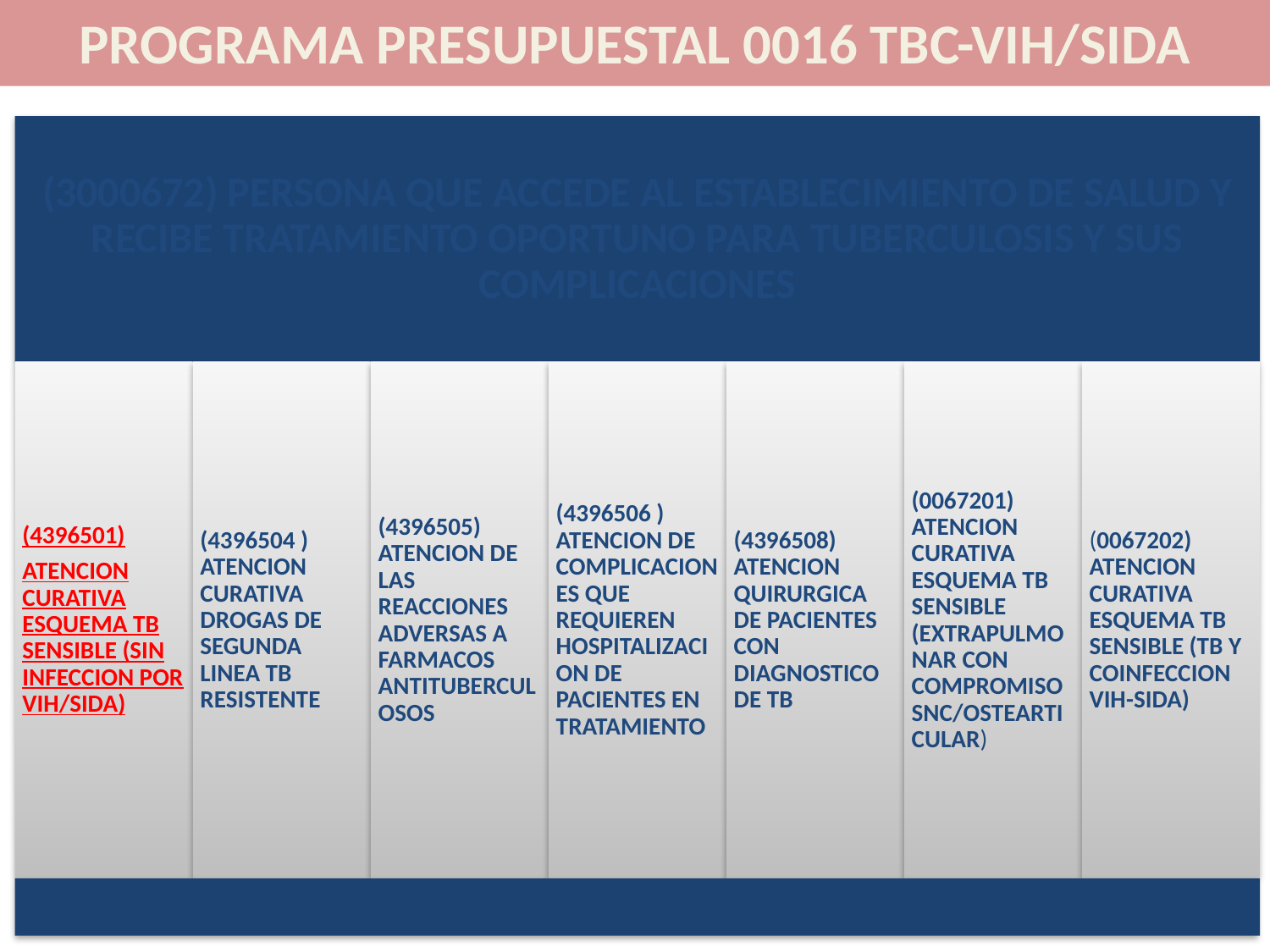

PROGRAMA PRESUPUESTAL 0016 TBC-VIH/SIDA
(3000672) PERSONA QUE ACCEDE AL ESTABLECIMIENTO DE SALUD Y RECIBE TRATAMIENTO OPORTUNO PARA TUBERCULOSIS Y SUS COMPLICACIONES
(4396501)
ATENCION CURATIVA ESQUEMA TB SENSIBLE (SIN INFECCION POR VIH/SIDA)
(4396504 )  ATENCION CURATIVA DROGAS DE SEGUNDA LINEA TB RESISTENTE
(4396505) ATENCION DE LAS REACCIONES ADVERSAS A FARMACOS ANTITUBERCULOSOS
(4396506 ) ATENCION DE COMPLICACIONES QUE REQUIEREN HOSPITALIZACION DE PACIENTES EN TRATAMIENTO
(4396508) ATENCION QUIRURGICA DE PACIENTES CON DIAGNOSTICO DE TB
(0067201)  ATENCION CURATIVA ESQUEMA TB SENSIBLE (EXTRAPULMONAR CON COMPROMISO SNC/OSTEARTICULAR)
(0067202)  ATENCION CURATIVA ESQUEMA TB SENSIBLE (TB Y COINFECCION VIH-SIDA)